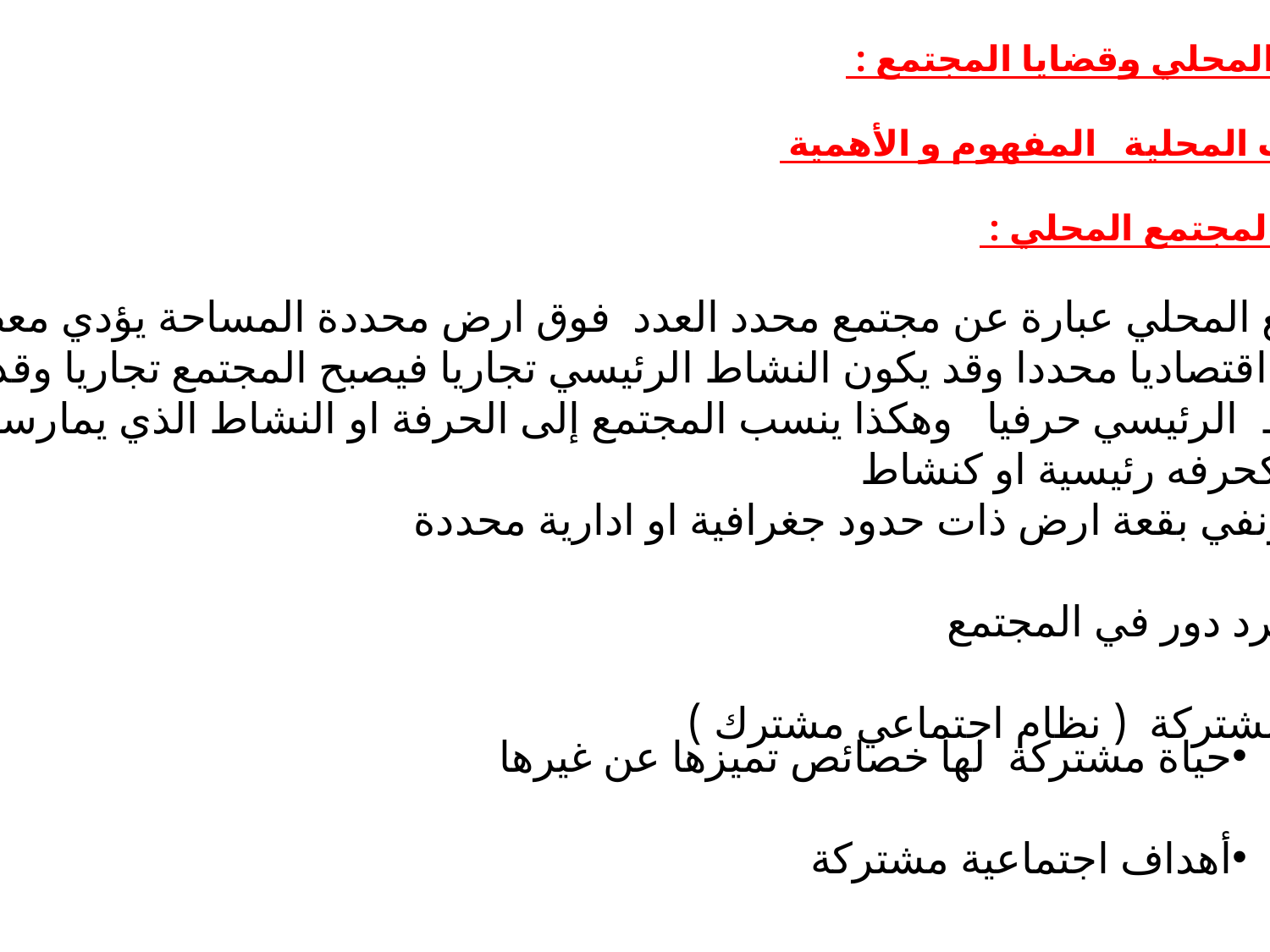

الإعلام المحلي وقضايا المجتمع :

الإذاعات المحلية   المفهوم و الأهمية

تعريف المجتمع المحلي :

المجتمع المحلي عبارة عن مجتمع محدد العدد  فوق ارض محددة المساحة يؤدي معظم أفراده
 نشاطا اقتصاديا محددا وقد يكون النشاط الرئيسي تجاريا فيصبح المجتمع تجاريا وقد يكون
 النشاط  الرئيسي حرفيا   وهكذا ينسب المجتمع إلى الحرفة او النشاط الذي يمارسه معظم
أفراده كحرفه رئيسية او كنشاط
يعيش ونفي بقعة ارض ذات حدود جغرافية او ادارية محددة

 لكل فرد دور في المجتمع

 حياة مشتركة  ( نظام اجتماعي مشترك )

حياة مشتركة  لها خصائص تميزها عن غيرها

أهداف اجتماعية مشتركة